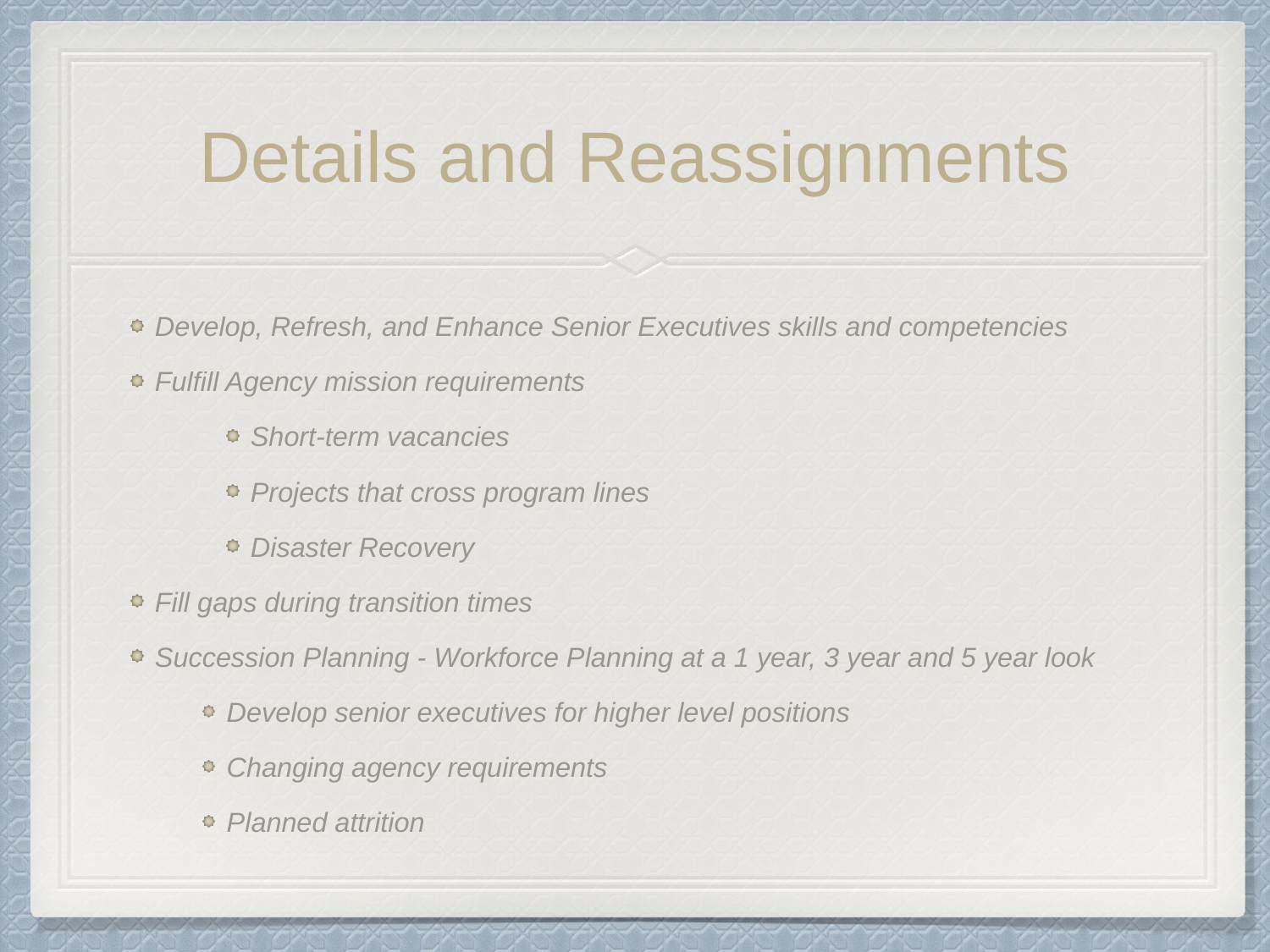

# Details and Reassignments
Develop, Refresh, and Enhance Senior Executives skills and competencies
Fulfill Agency mission requirements
Short-term vacancies
Projects that cross program lines
Disaster Recovery
Fill gaps during transition times
Succession Planning - Workforce Planning at a 1 year, 3 year and 5 year look
Develop senior executives for higher level positions
Changing agency requirements
Planned attrition